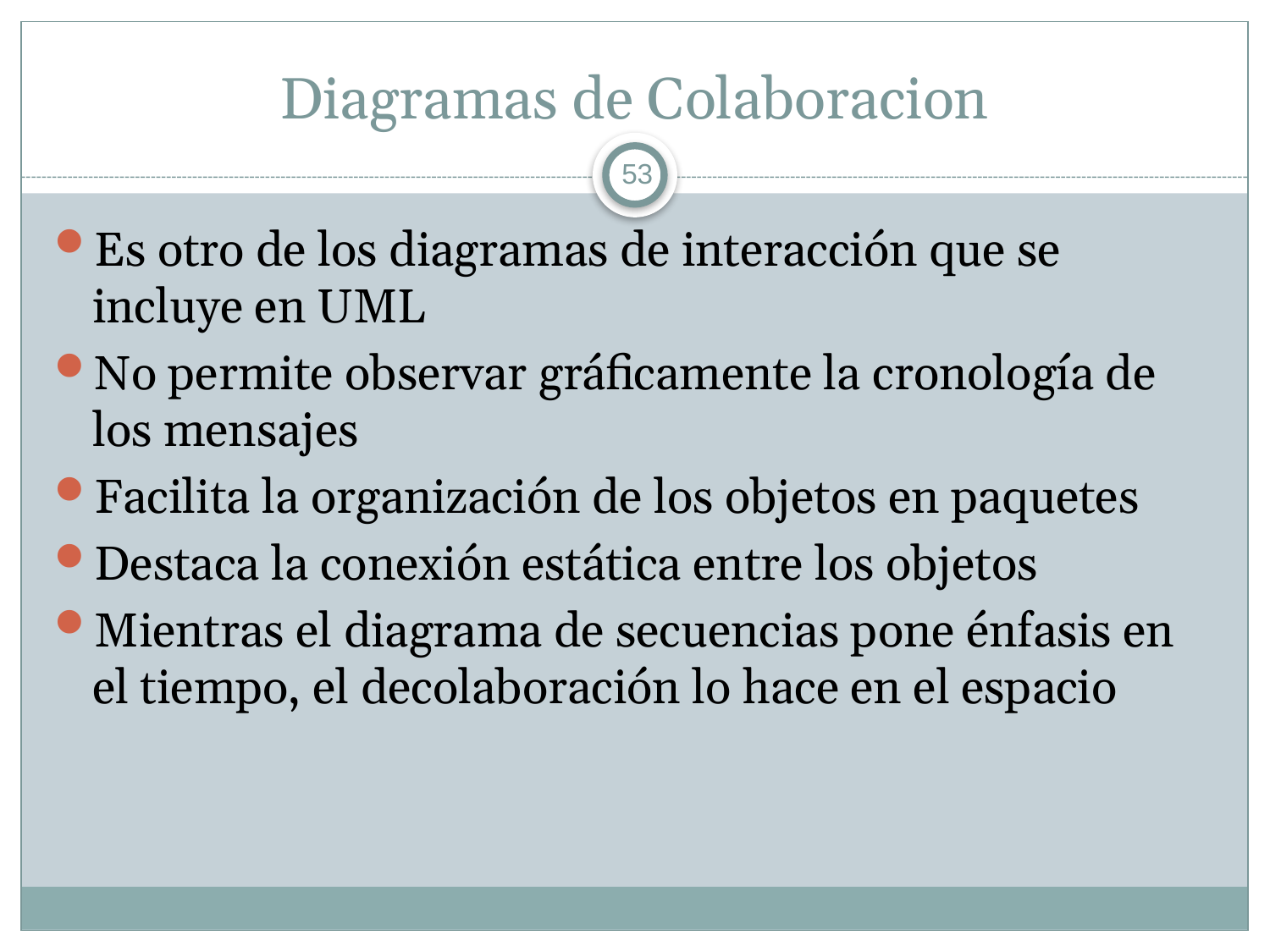

# Diagramas de Colaboracion
53
Es otro de los diagramas de interacción que se incluye en UML
No permite observar gráficamente la cronología de los mensajes
Facilita la organización de los objetos en paquetes
Destaca la conexión estática entre los objetos
Mientras el diagrama de secuencias pone énfasis en el tiempo, el decolaboración lo hace en el espacio